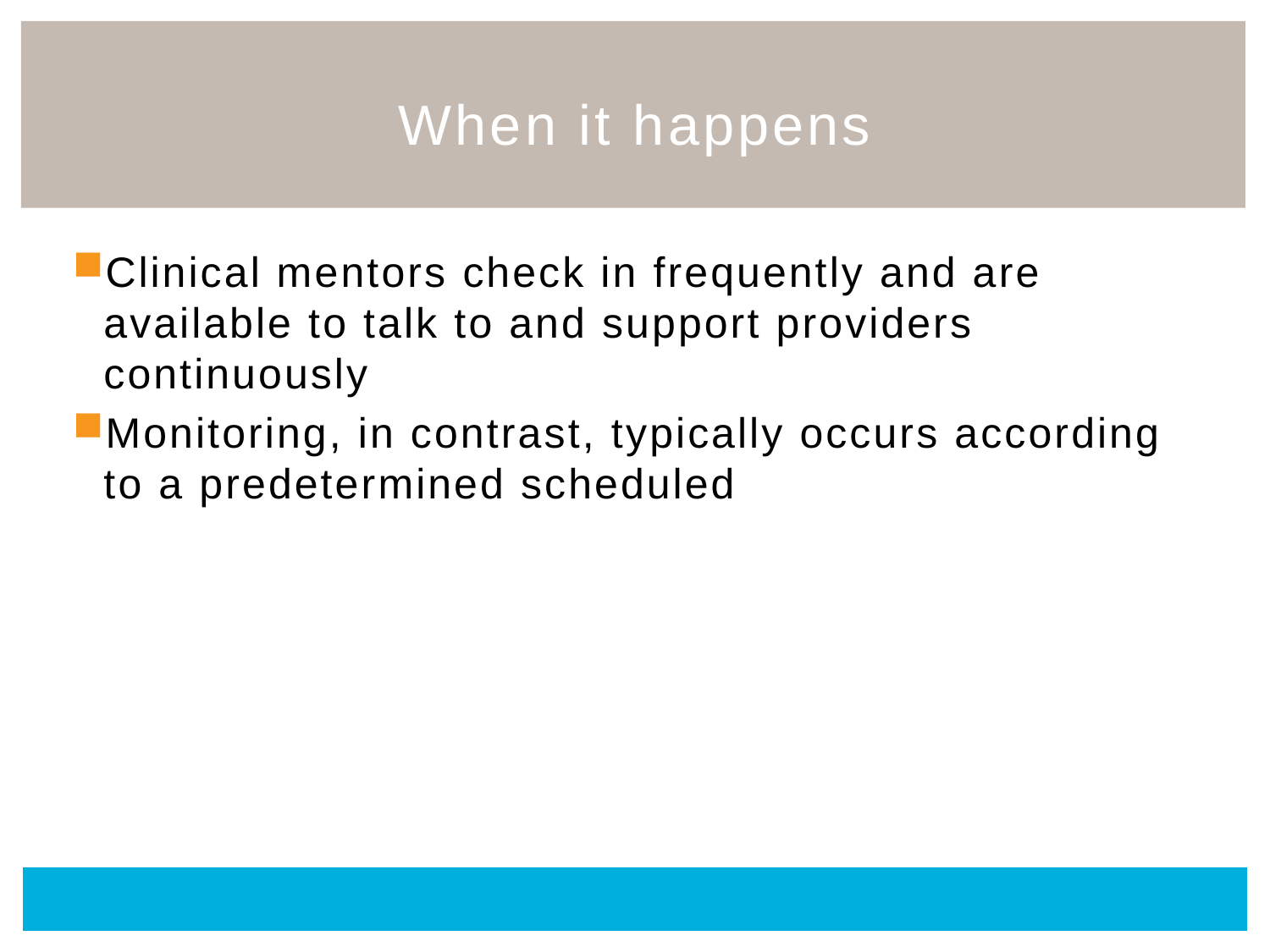

# When it happens
Clinical mentors check in frequently and are available to talk to and support providers continuously
Monitoring, in contrast, typically occurs according to a predetermined scheduled